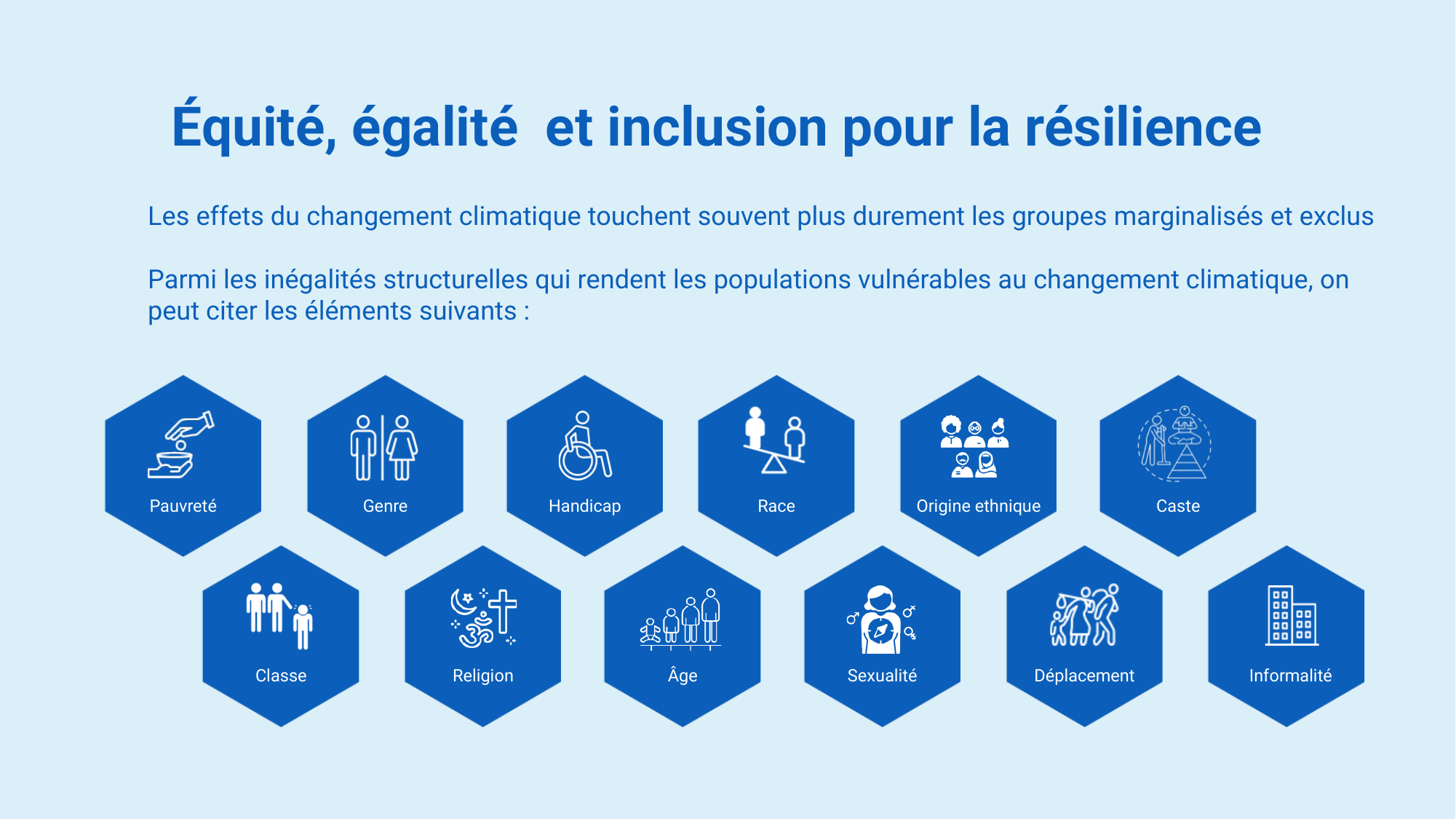

Équité, égalité  et inclusion pour la résilience
Les effets du changement climatique touchent souvent plus durement les groupes marginalisés et exclus

Parmi les inégalités structurelles qui rendent les populations vulnérables au changement climatique, on peut citer les éléments suivants :

Pauvreté
Genre
Handicap
Race
Origine ethnique
Caste

Classe
Religion
Âge
Sexualité
Déplacement
Informalité
46